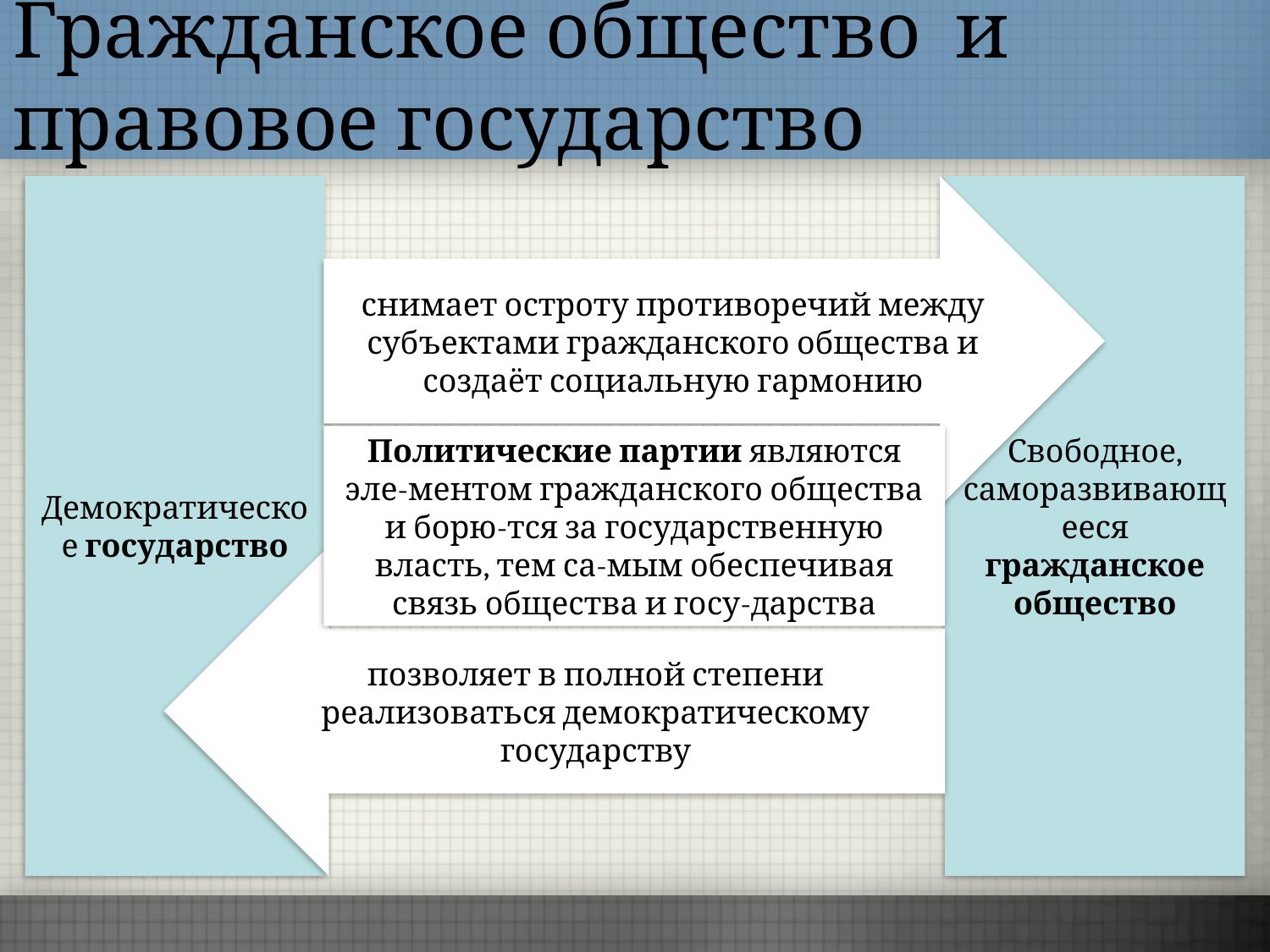

снимает остроту противоречий между субъектами гражданского общества и создаёт социальную гармонию
# Гражданское общество  и правовое государство
Демократическое государство
Свободное, саморазвивающееся гражданское общество
позволяет в полной степени реализоваться демократическому государству
Политические партии являются эле-ментом гражданского общества и борю-тся за государственную власть, тем са-мым обеспечивая связь общества и госу-дарства